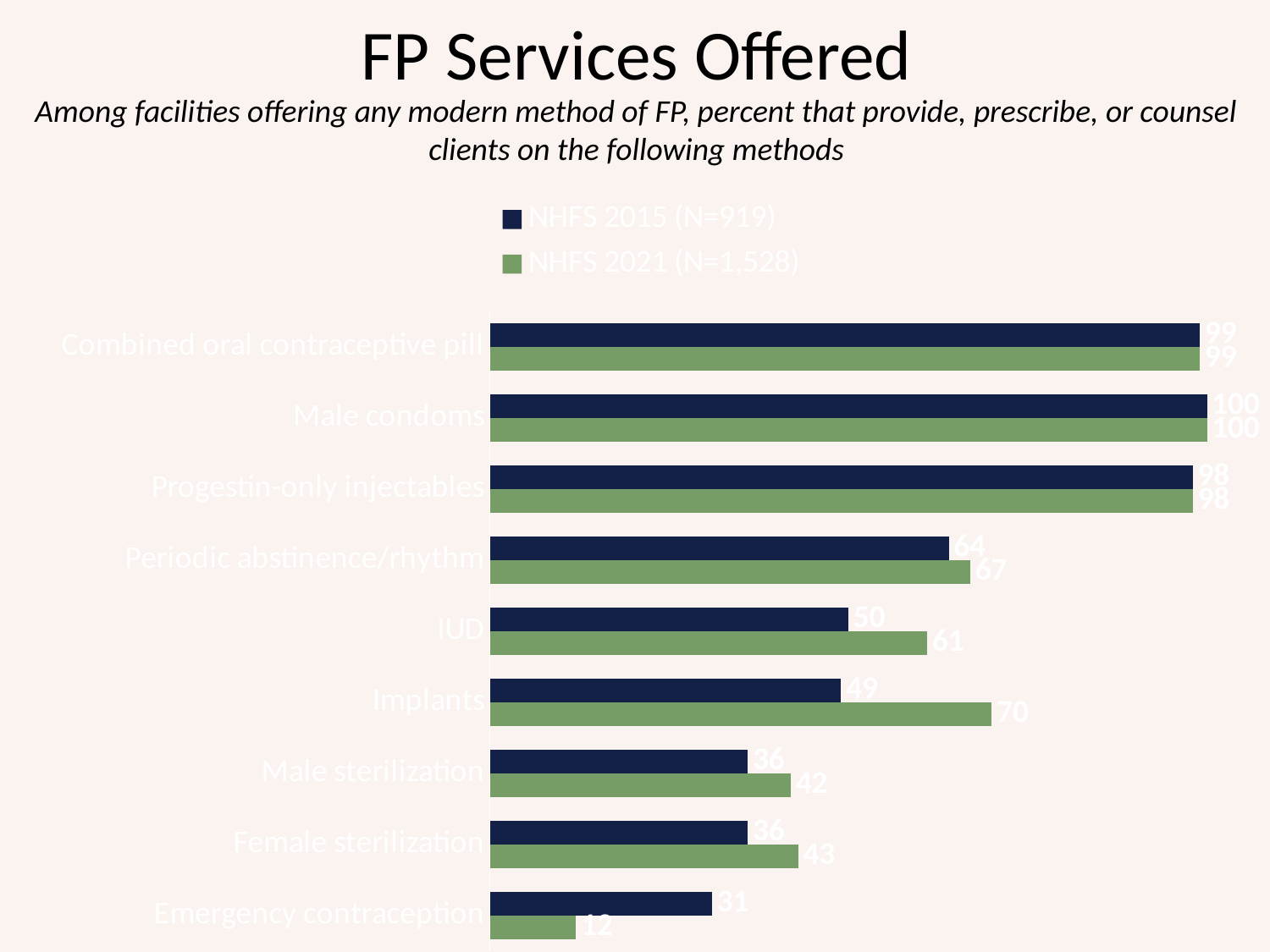

# FP Services Offered
Among facilities offering any modern method of FP, percent that provide, prescribe, or counsel clients on the following methods

### Chart

| Category | NHFS 2021 (N=1,528) | NHFS 2015 (N=919) |
|---|---|---|
| Emergency contraception | 12.0 | 31.0 |
| Female sterilization | 43.0 | 36.0 |
| Male sterilization | 42.0 | 36.0 |
| Implants | 70.0 | 49.0 |
| IUD | 61.0 | 50.0 |
| Periodic abstinence/rhythm | 67.0 | 64.0 |
| Progestin-only injectables | 98.0 | 98.0 |
| Male condoms | 100.0 | 100.0 |
| Combined oral contraceptive pill | 99.0 | 99.0 |